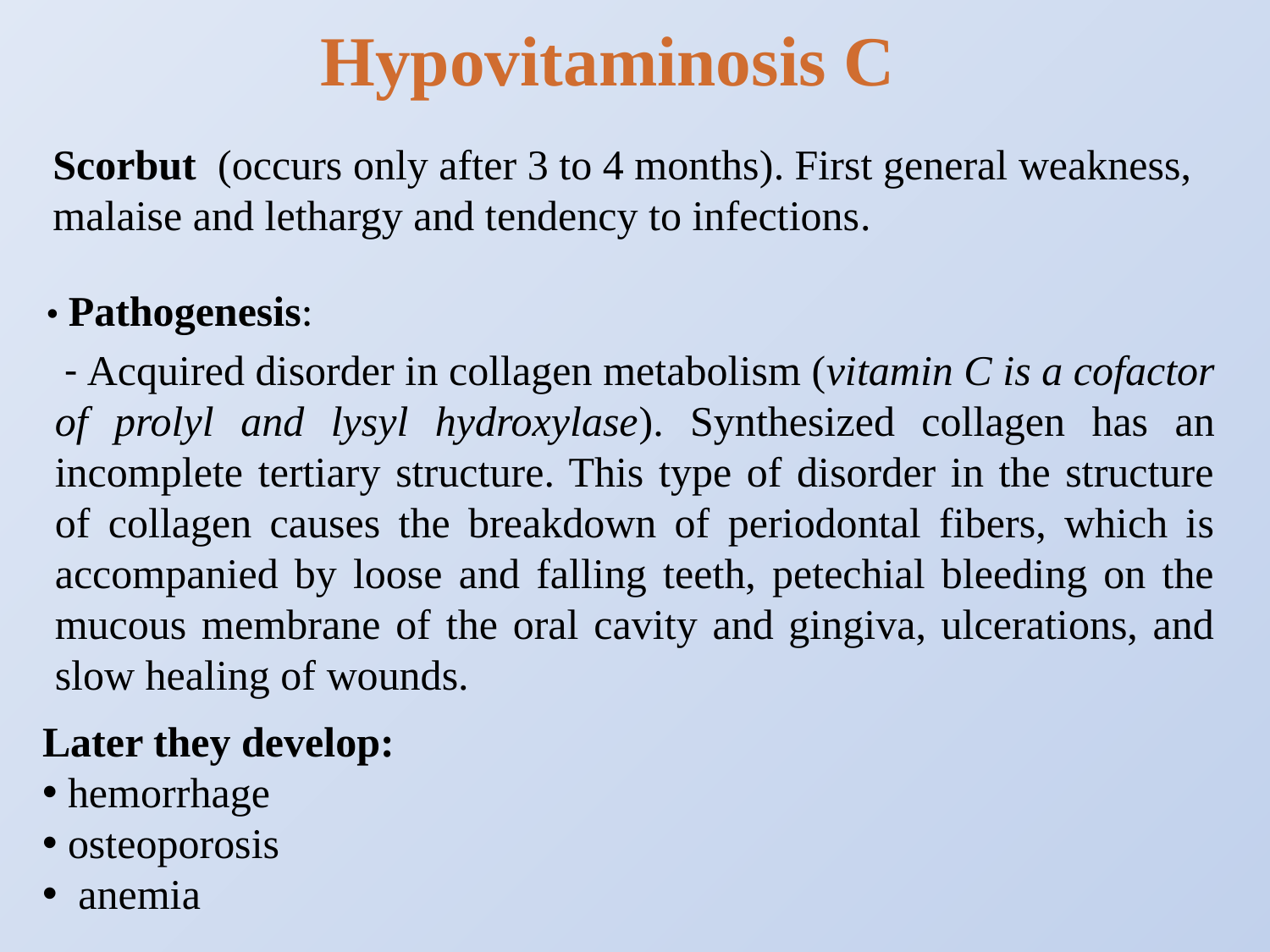

Hypovitaminosis C

Scorbut  (occurs only after 3 to 4 months). First general weakness, malaise and lethargy and tendency to infections.
• Pathogenesis:

 - Acquired disorder in collagen metabolism (vitamin C is a cofactor of prolyl and lysyl hydroxylase). Synthesized collagen has an incomplete tertiary structure. This type of disorder in the structure of collagen causes the breakdown of periodontal fibers, which is accompanied by loose and falling teeth, petechial bleeding on the mucous membrane of the oral cavity and gingiva, ulcerations, and slow healing of wounds.

Later they develop:
 hemorrhage
 osteoporosis
  anemia